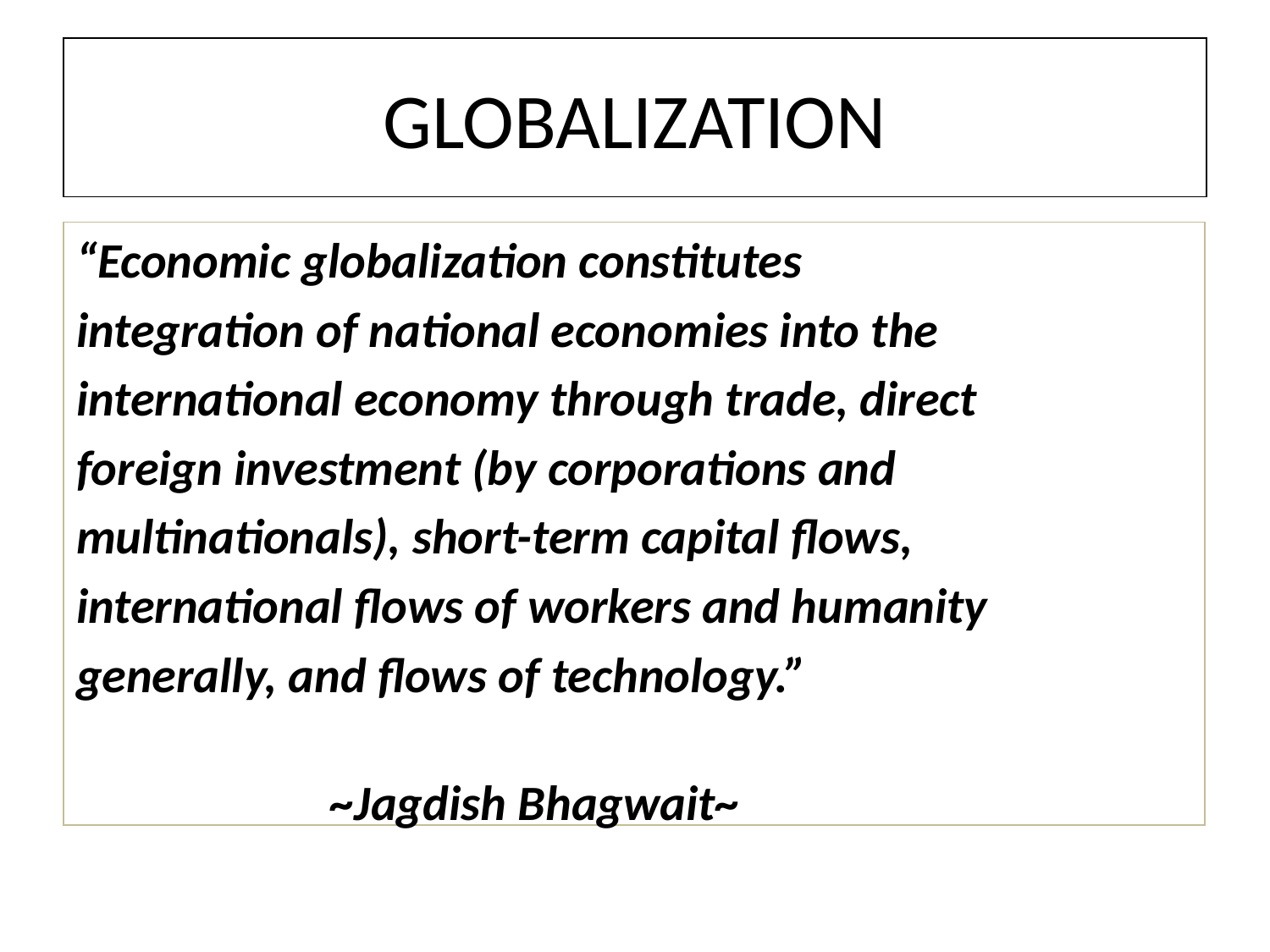

# GLOBALIZATION
“Economic globalization constitutes
integration of national economies into the
international economy through trade, direct
foreign investment (by corporations and
multinationals), short-term capital flows,
international flows of workers and humanity
generally, and flows of technology.”
										~Jagdish Bhagwait~